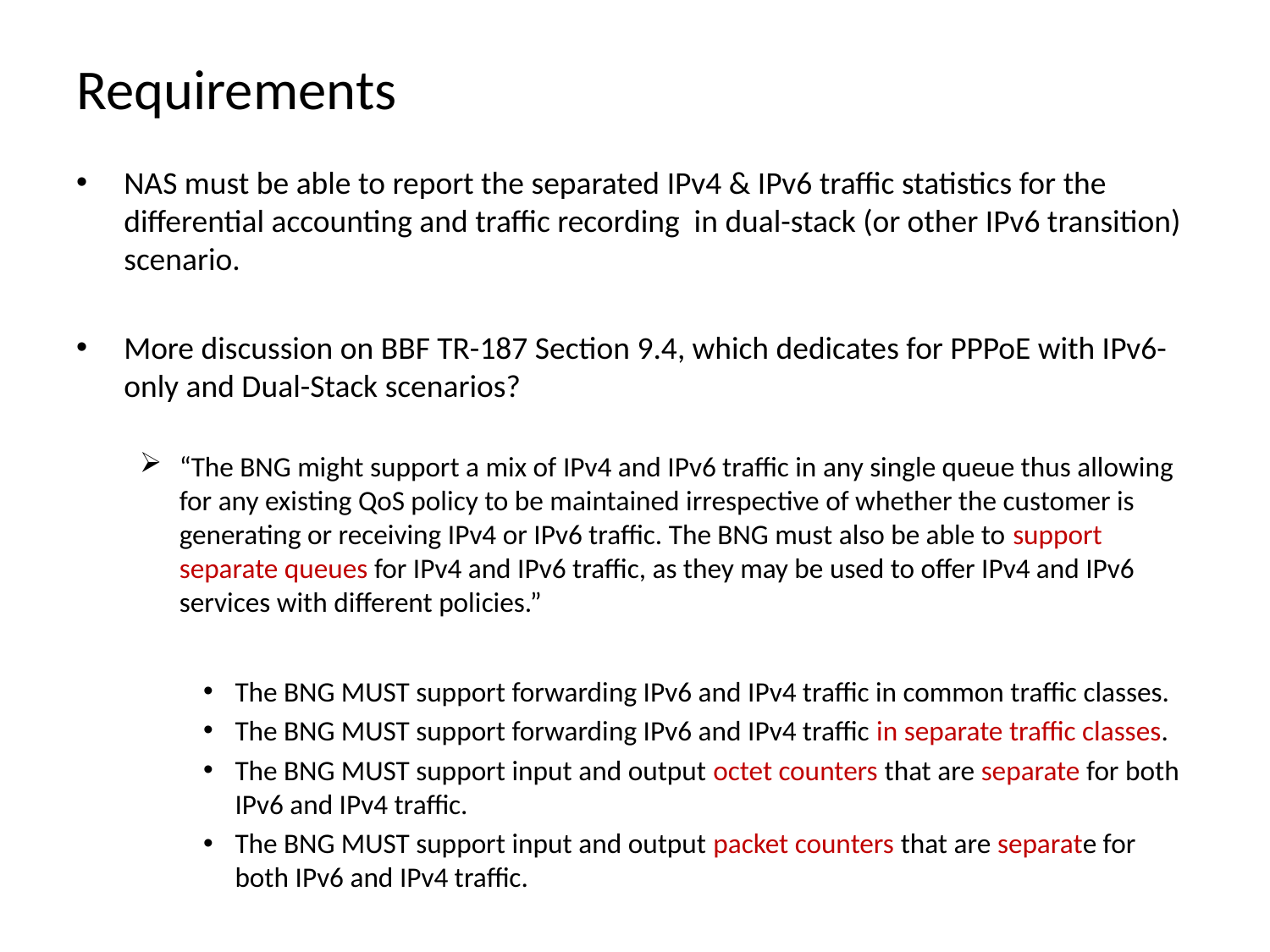

# Requirements
NAS must be able to report the separated IPv4 & IPv6 traffic statistics for the differential accounting and traffic recording  in dual-stack (or other IPv6 transition) scenario.

More discussion on BBF TR-187 Section 9.4, which dedicates for PPPoE with IPv6-only and Dual-Stack scenarios?

“The BNG might support a mix of IPv4 and IPv6 traffic in any single queue thus allowing for any existing QoS policy to be maintained irrespective of whether the customer is generating or receiving IPv4 or IPv6 traffic. The BNG must also be able to support separate queues for IPv4 and IPv6 traffic, as they may be used to offer IPv4 and IPv6 services with different policies.”

The BNG MUST support forwarding IPv6 and IPv4 traffic in common traffic classes.
The BNG MUST support forwarding IPv6 and IPv4 traffic in separate traffic classes.
The BNG MUST support input and output octet counters that are separate for both IPv6 and IPv4 traffic.
The BNG MUST support input and output packet counters that are separate for both IPv6 and IPv4 traffic.